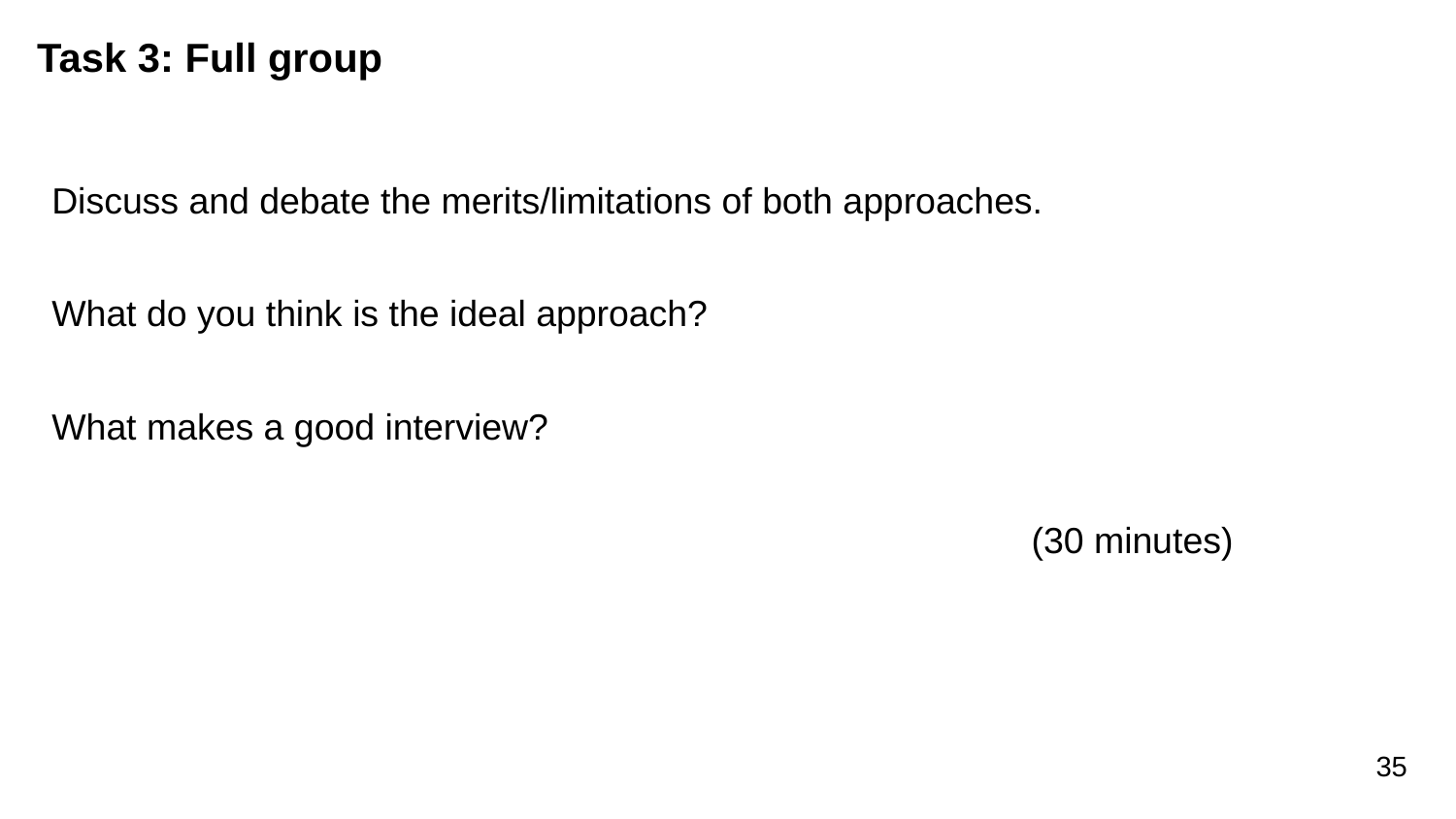

# Task 3: Full group
Discuss and debate the merits/limitations of both approaches.

What do you think is the ideal approach?

What makes a good interview?

(30 minutes)
35